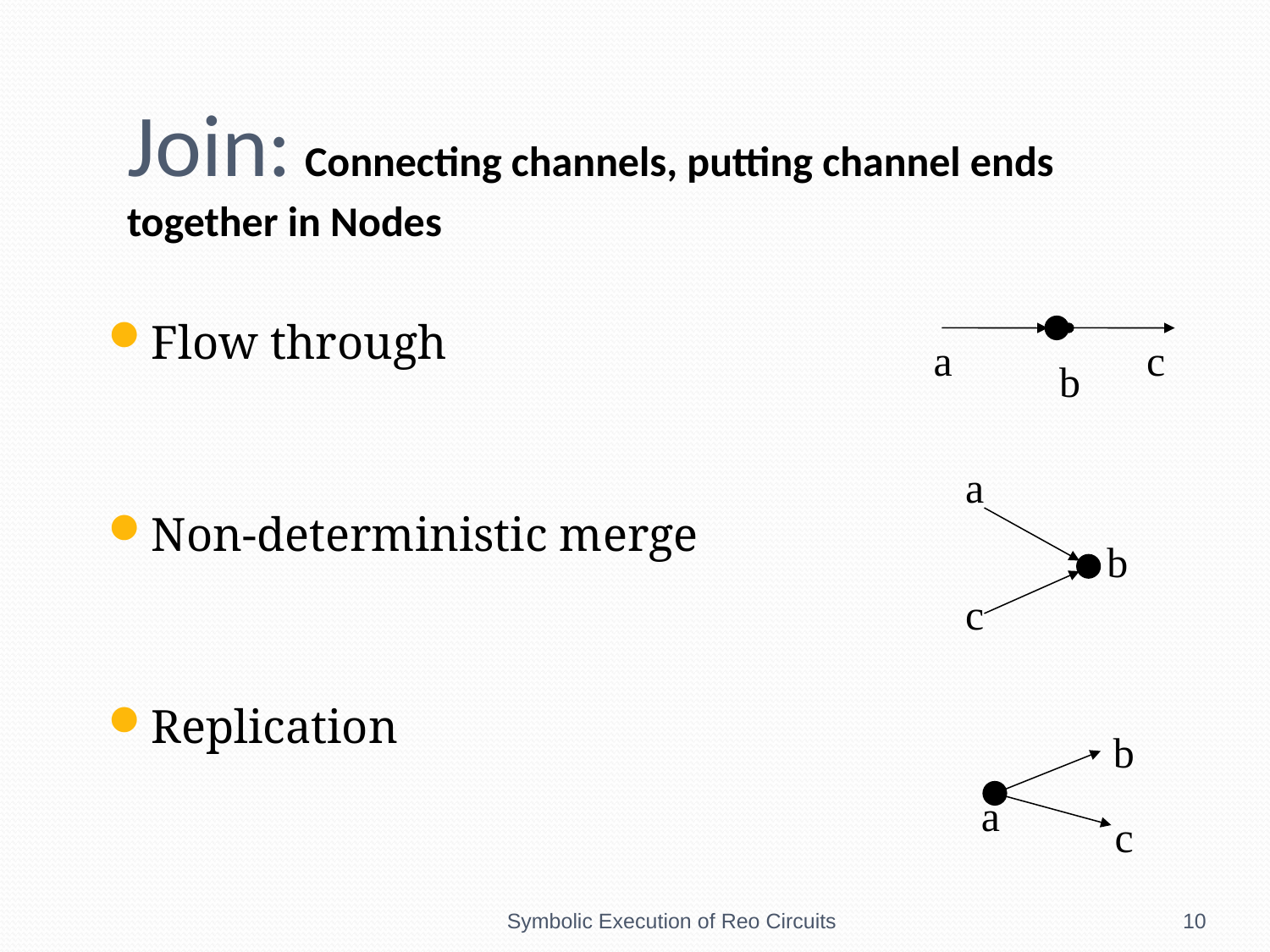

# Join: Connecting channels, putting channel ends together in Nodes

Flow through

Non-deterministic merge

Replication

a

c
b
a

b

c
b

a

c
Symbolic Execution of Reo Circuits
10